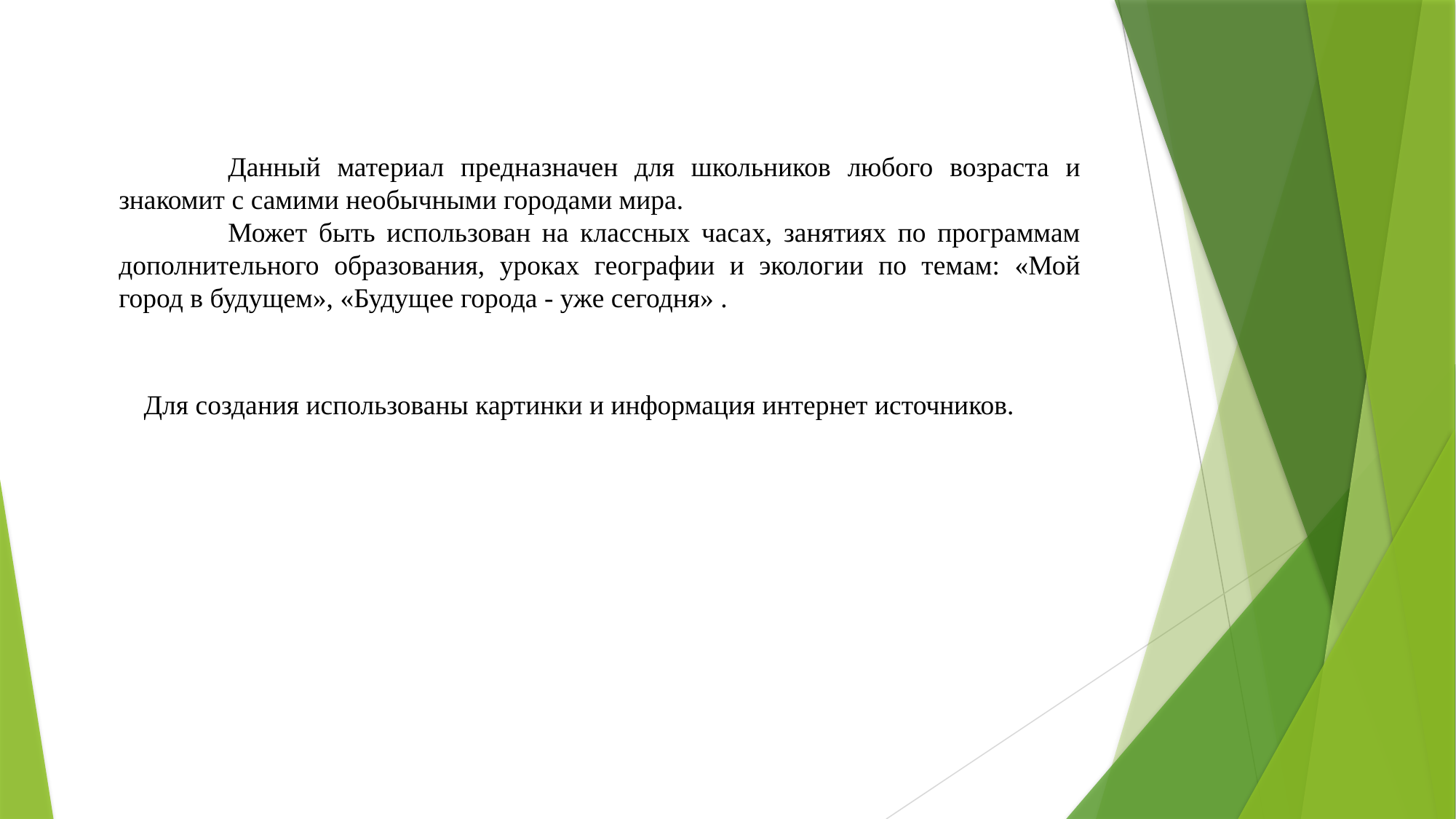

Данный материал предназначен для школьников любого возраста и знакомит с самими необычными городами мира.
	Может быть использован на классных часах, занятиях по программам дополнительного образования, уроках географии и экологии по темам: «Мой город в будущем», «Будущее города - уже сегодня» .
Для создания использованы картинки и информация интернет источников.